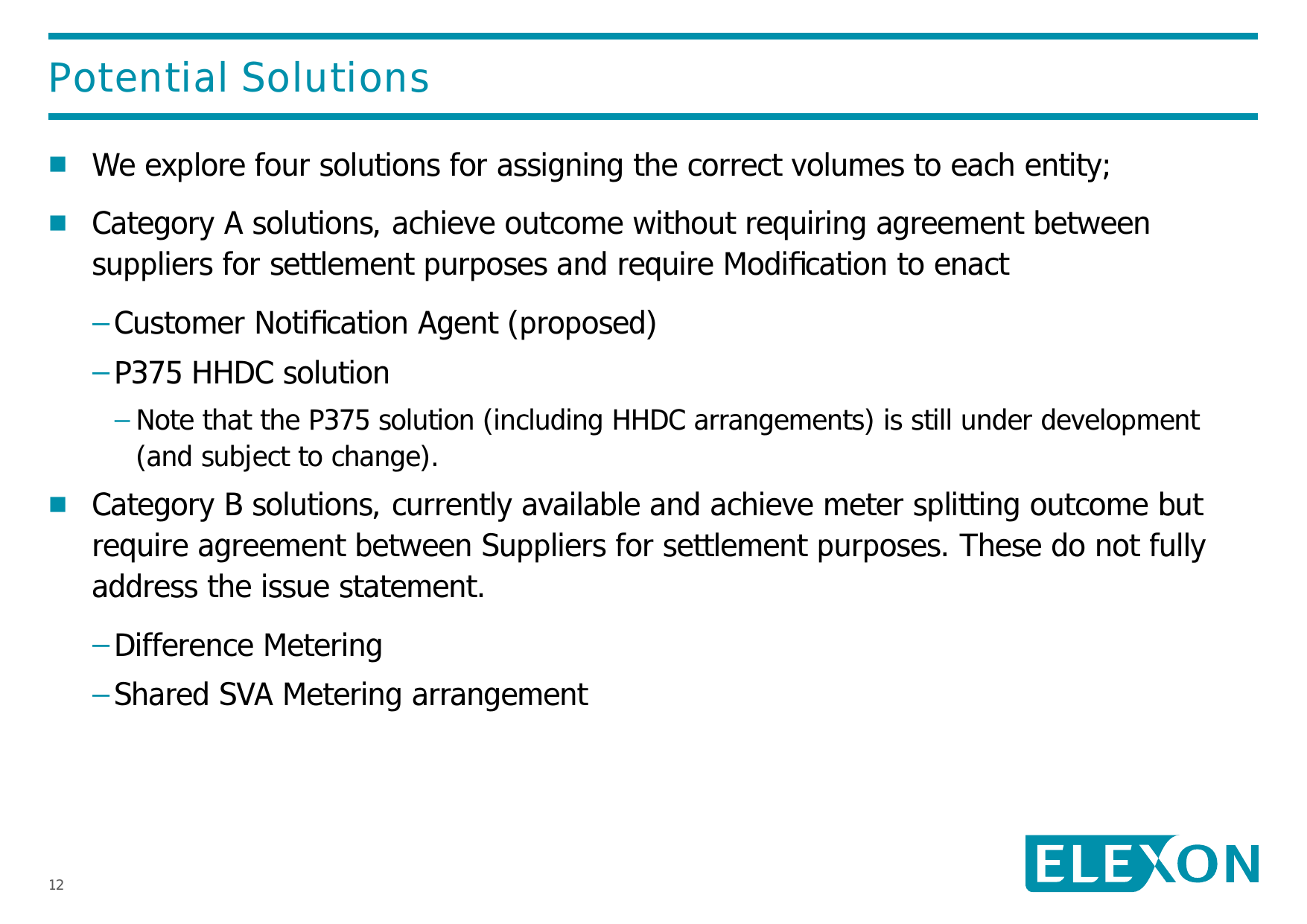

# Potential Solutions
We explore four solutions for assigning the correct volumes to each entity;
Category A solutions, achieve outcome without requiring agreement between suppliers for settlement purposes and require Modification to enact
Customer Notification Agent (proposed)
P375 HHDC solution
Note that the P375 solution (including HHDC arrangements) is still under development (and subject to change).
Category B solutions, currently available and achieve meter splitting outcome but require agreement between Suppliers for settlement purposes. These do not fully address the issue statement.
Difference Metering
Shared SVA Metering arrangement

12